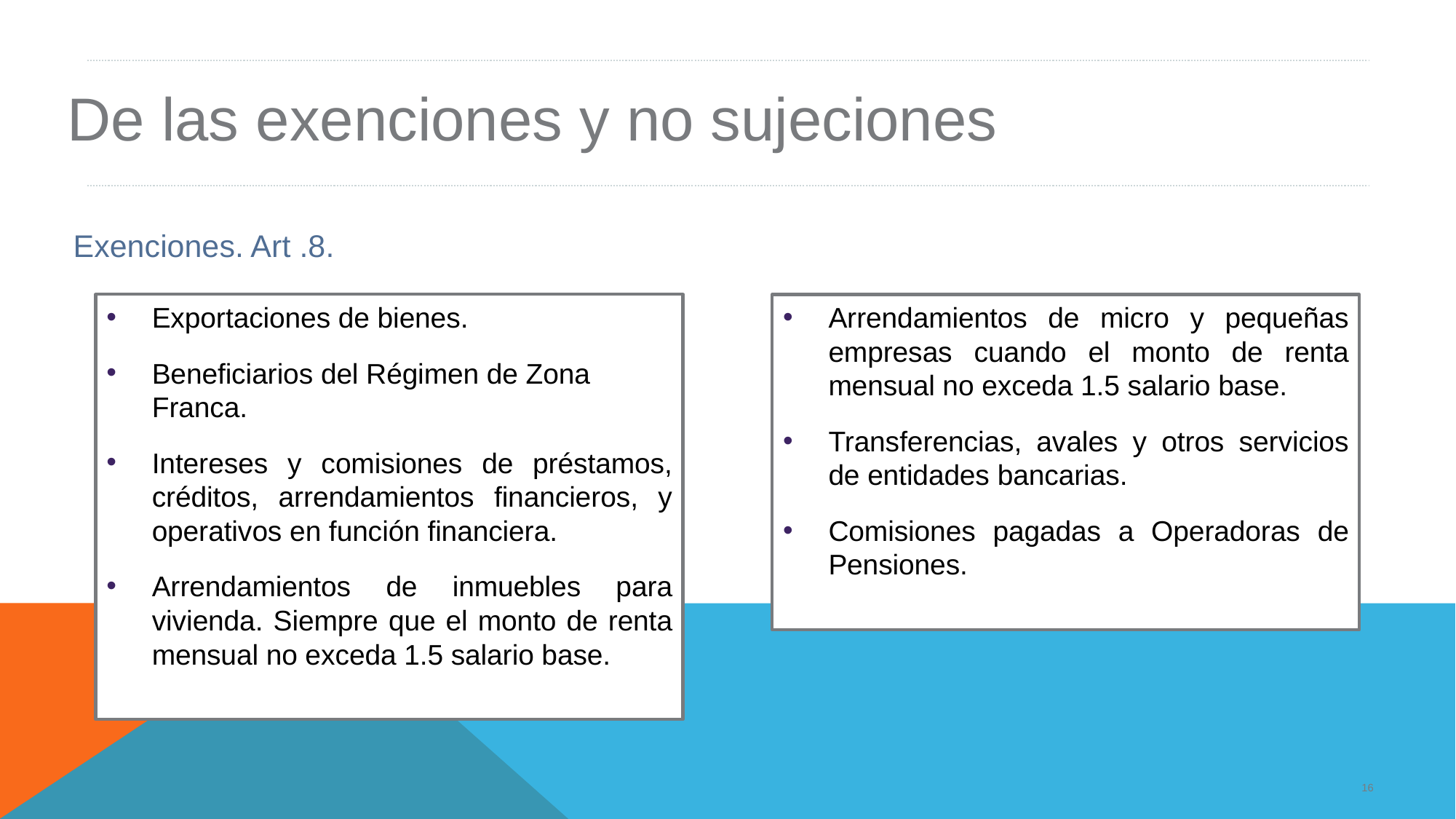

De las exenciones y no sujeciones
Exenciones. Art .8.

Arrendamientos de micro y pequeñas empresas cuando el monto de renta mensual no exceda 1.5 salario base.

Transferencias, avales y otros servicios de entidades bancarias.

Comisiones pagadas a Operadoras de Pensiones.

Exportaciones de bienes.

Beneficiarios del Régimen de Zona Franca.

Intereses y comisiones de préstamos, créditos, arrendamientos financieros, y operativos en función financiera.

Arrendamientos de inmuebles para vivienda. Siempre que el monto de renta mensual no exceda 1.5 salario base.